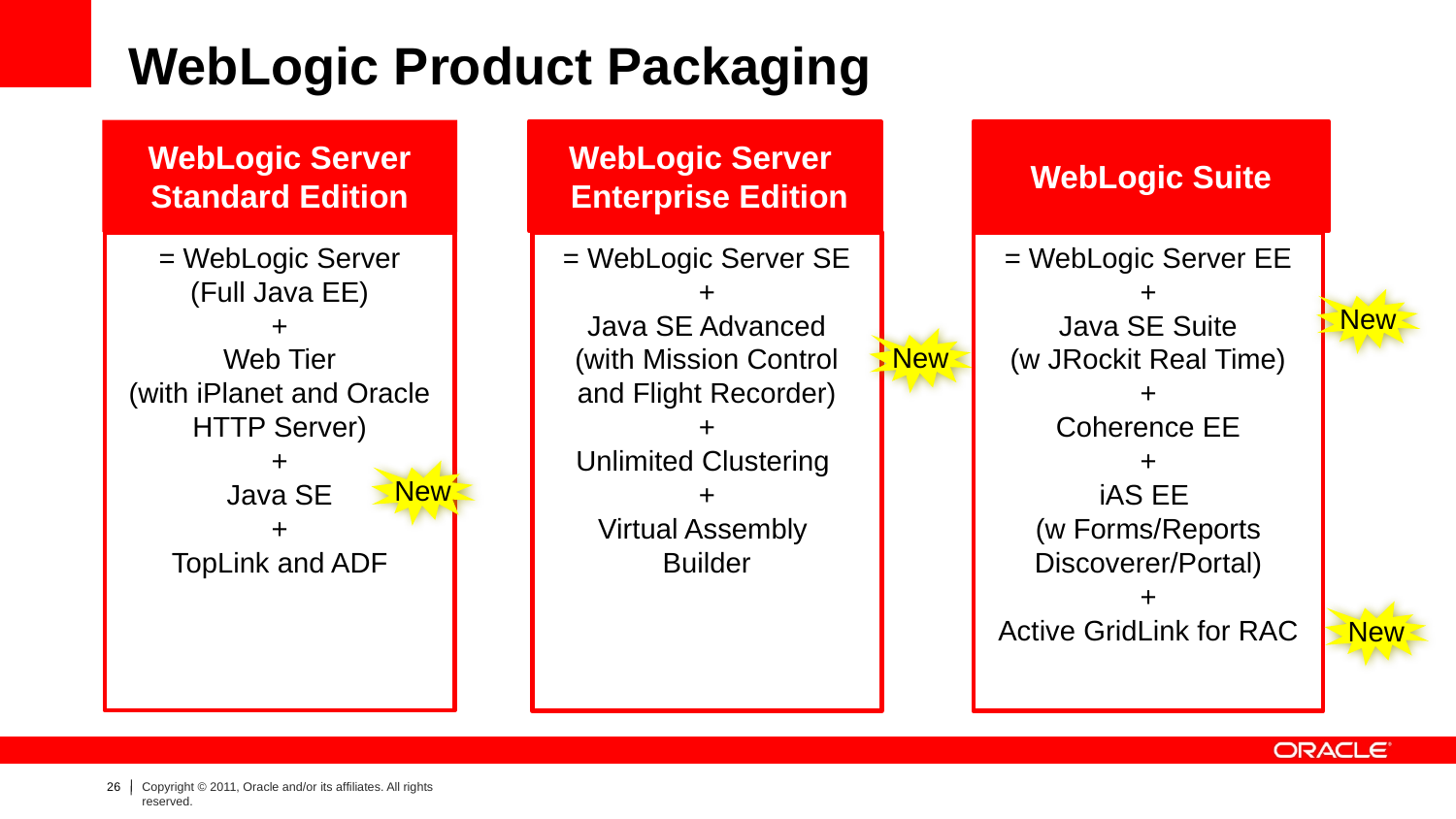

# WebLogic Product Packaging
WebLogic Server
Standard Edition
WebLogic Server
 Enterprise Edition
WebLogic Suite
= WebLogic Server SE
+
Java SE Advanced
(with Mission Control
and Flight Recorder)
+
Unlimited Clustering
+
Virtual Assembly
Builder
= WebLogic Server EE
+
Java SE Suite
(w JRockit Real Time)
+
Coherence EE
+
iAS EE
(w Forms/Reports
Discoverer/Portal)
+
Active GridLink for RAC

= WebLogic Server
(Full Java EE)
+
Web Tier
(with iPlanet and Oracle
HTTP Server)
+
Java SE
+
TopLink and ADF
New
New
New
New